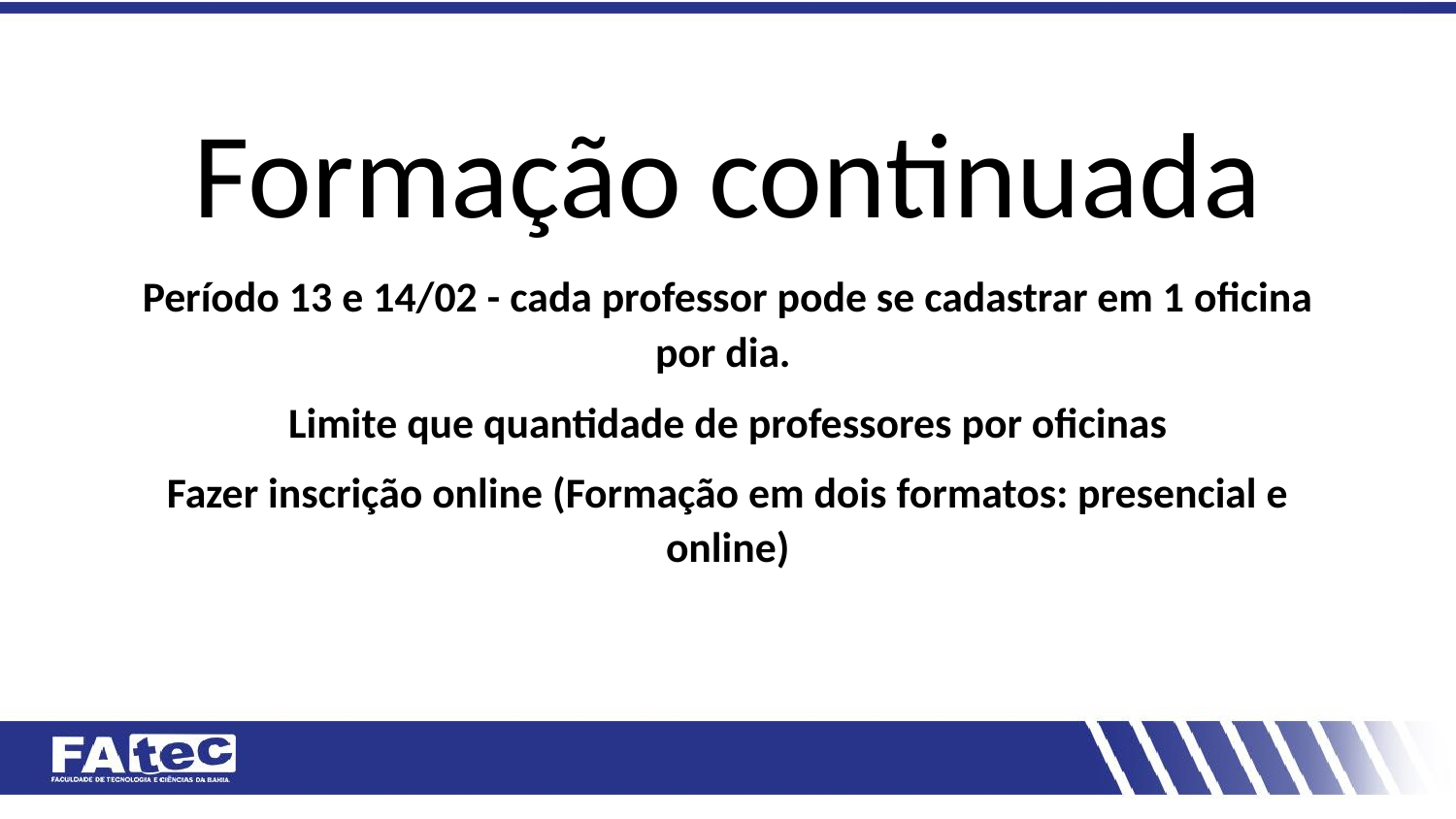

# Formação continuada
Período 13 e 14/02 - cada professor pode se cadastrar em 1 oficina por dia.
Limite que quantidade de professores por oficinas
Fazer inscrição online (Formação em dois formatos: presencial e online)